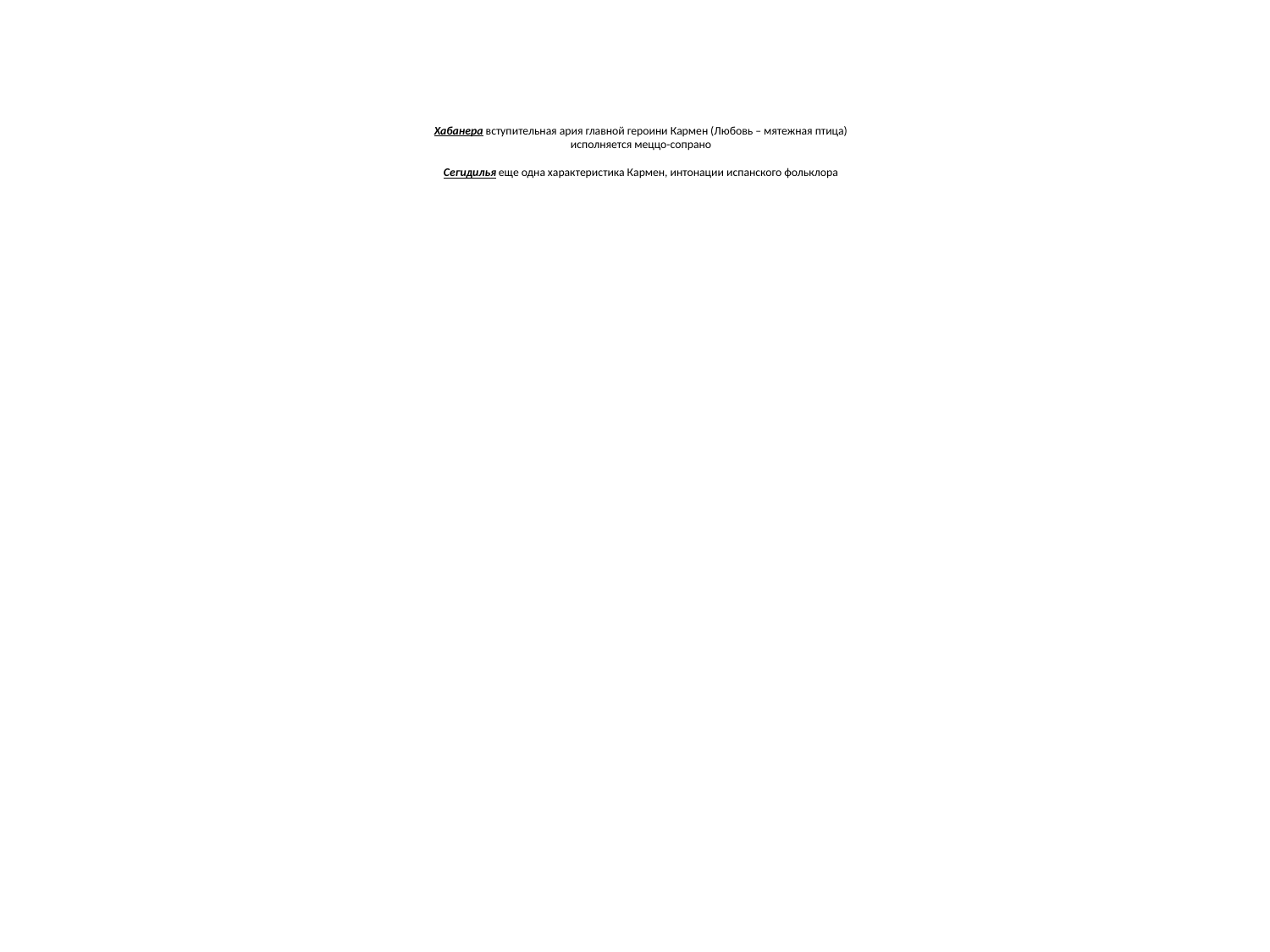

# Хабанера вступительная ария главной героини Кармен (Любовь – мятежная птица) исполняется меццо-сопрано Сегидилья еще одна характеристика Кармен, интонации испанского фольклора